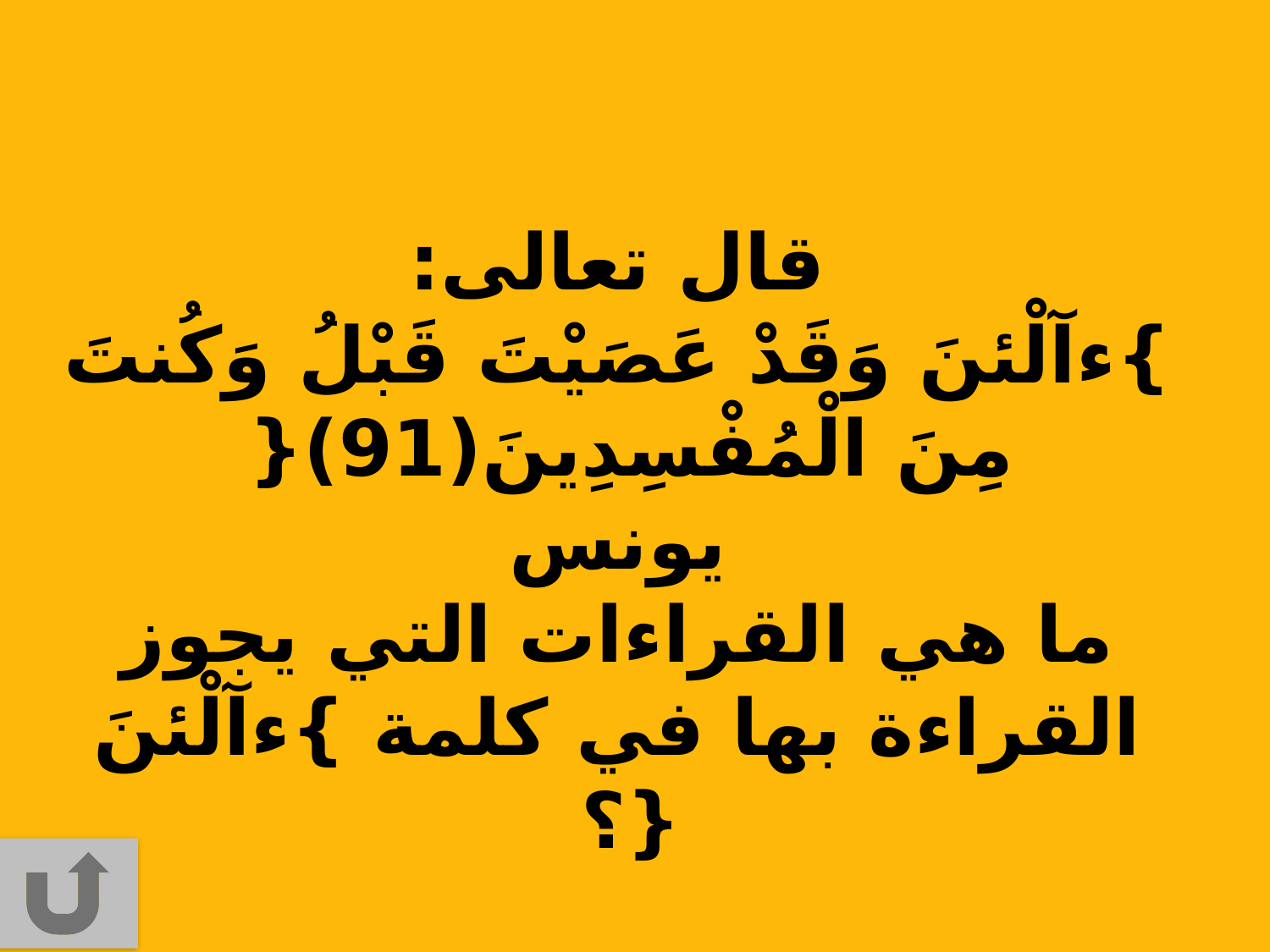

قال تعالى:
}ءآلْئنَ وَقَدْ عَصَيْتَ قَبْلُ وَكُنتَ مِنَ الْمُفْسِدِينَ(91){
يونس
ما هي القراءات التي يجوز القراءة بها في كلمة }ءآلْئنَ {؟